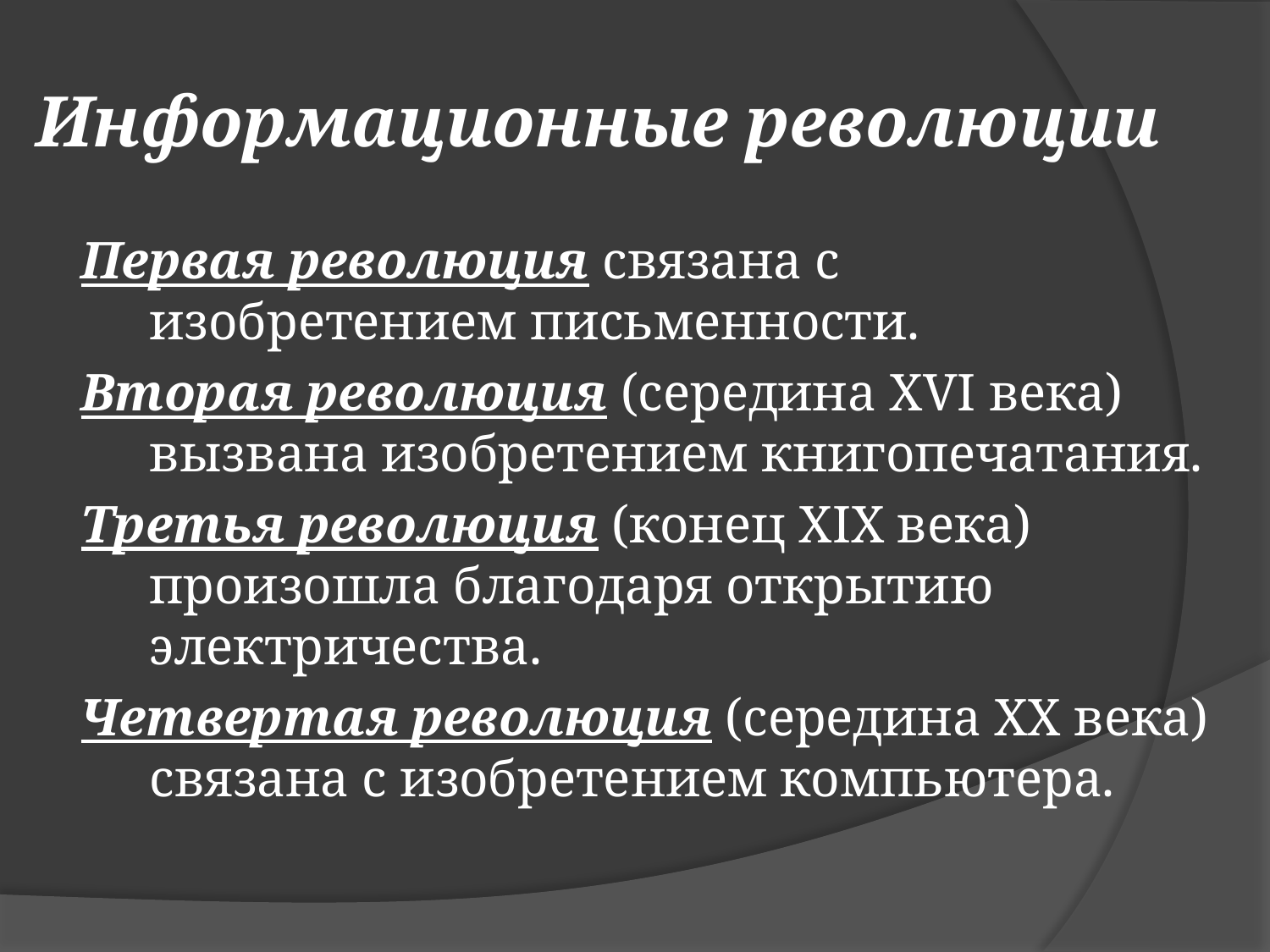

# Информационные революции
Первая революция связана с изобретением письменности.
Вторая революция (середина XVI века) вызвана изобретением книгопечатания.
Третья революция (конец XIX века) произошла благодаря открытию электричества.
Четвертая революция (середина XX века) связана с изобретением компьютера.